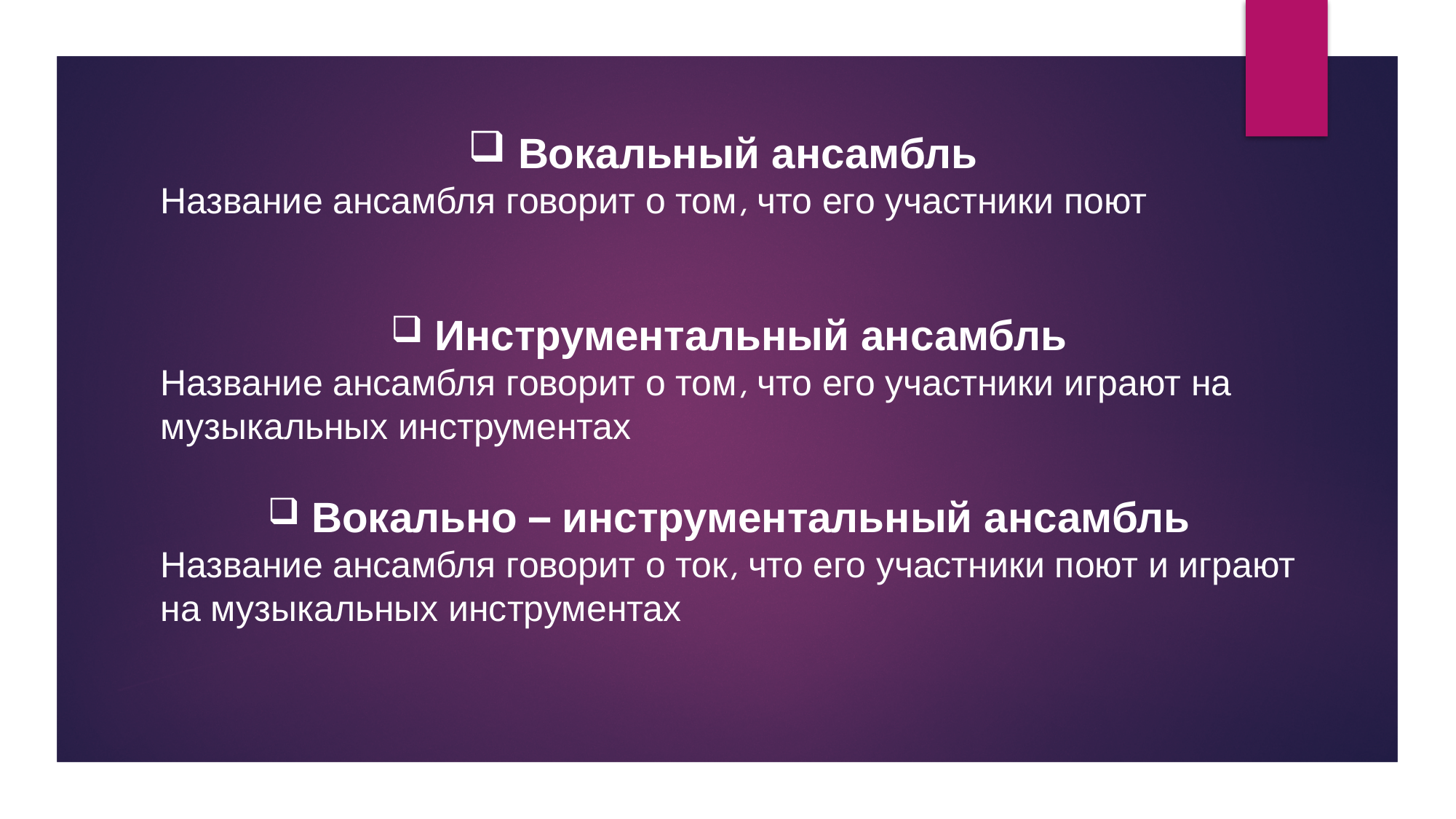

Вокальный ансамбль
Название ансамбля говорит о том, что его участники поют

 Инструментальный ансамбль
Название ансамбля говорит о том, что его участники играют на музыкальных инструментах

 Вокально – инструментальный ансамбль
Название ансамбля говорит о ток, что его участники поют и играют на музыкальных инструментах